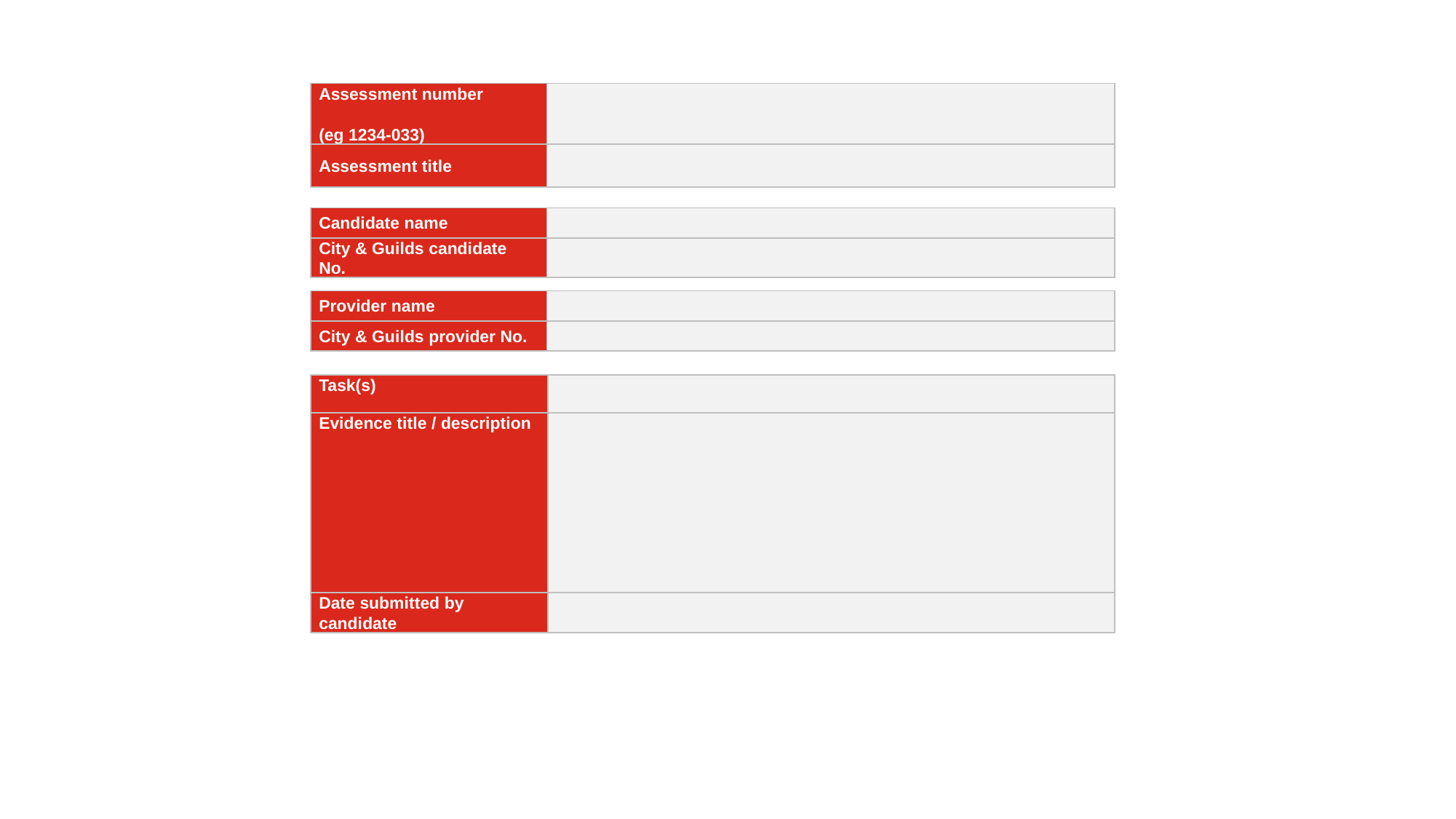

| Assessment number (eg 1234-033) |  |
| --- | --- |
| Assessment title |  |
| Candidate name |  |
| --- | --- |
| City & Guilds candidate No. |  |
| Provider name |  |
| --- | --- |
| City & Guilds provider No. |  |

| Task(s) |  |
| --- | --- |
| Evidence title / description |  |
| Date submitted by candidate |  |